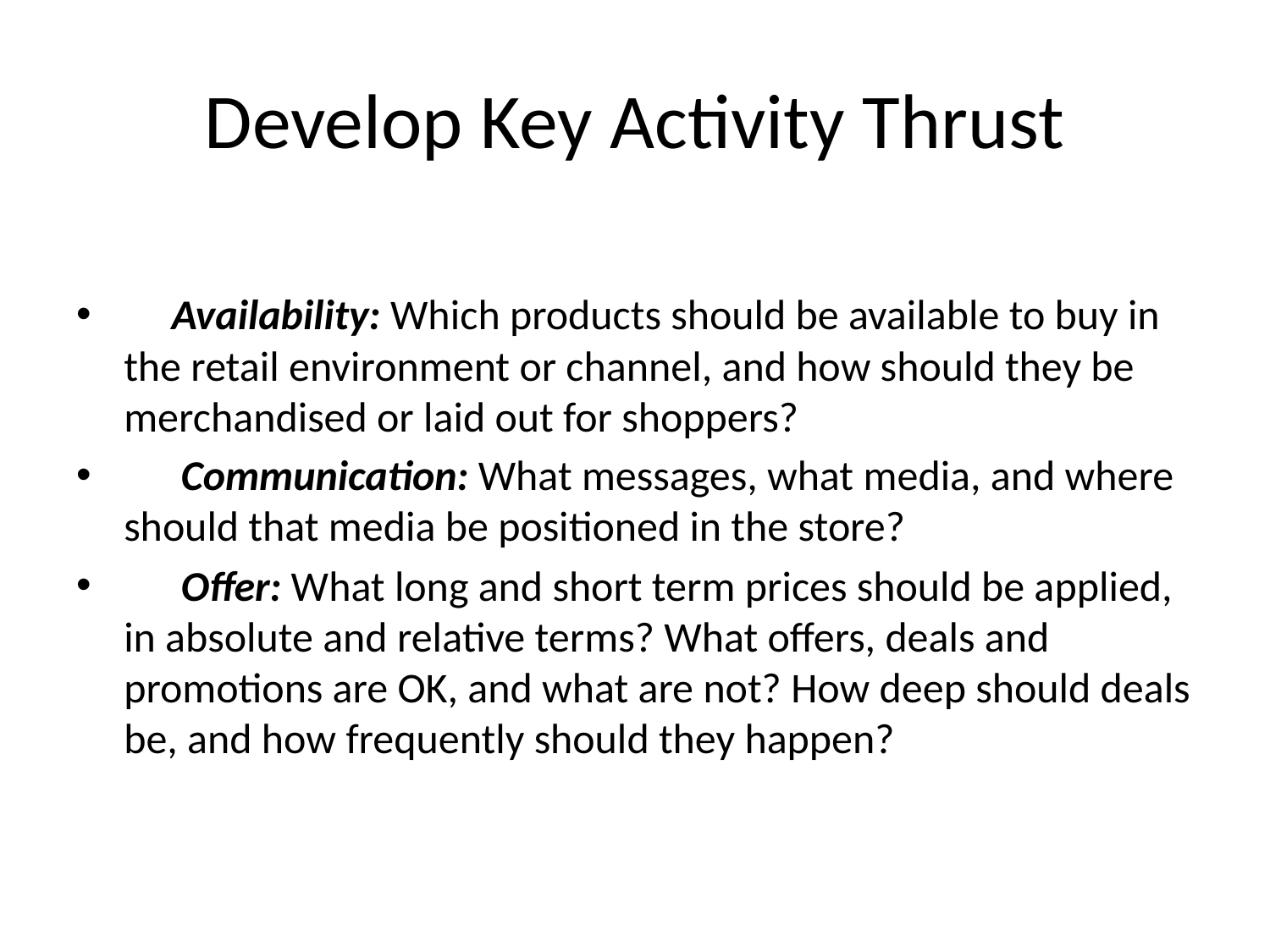

# Develop Key Activity Thrust

     Availability: Which products should be available to buy in the retail environment or channel, and how should they be merchandised or laid out for shoppers?
      Communication: What messages, what media, and where should that media be positioned in the store?
      Offer: What long and short term prices should be applied, in absolute and relative terms? What offers, deals and promotions are OK, and what are not? How deep should deals be, and how frequently should they happen?